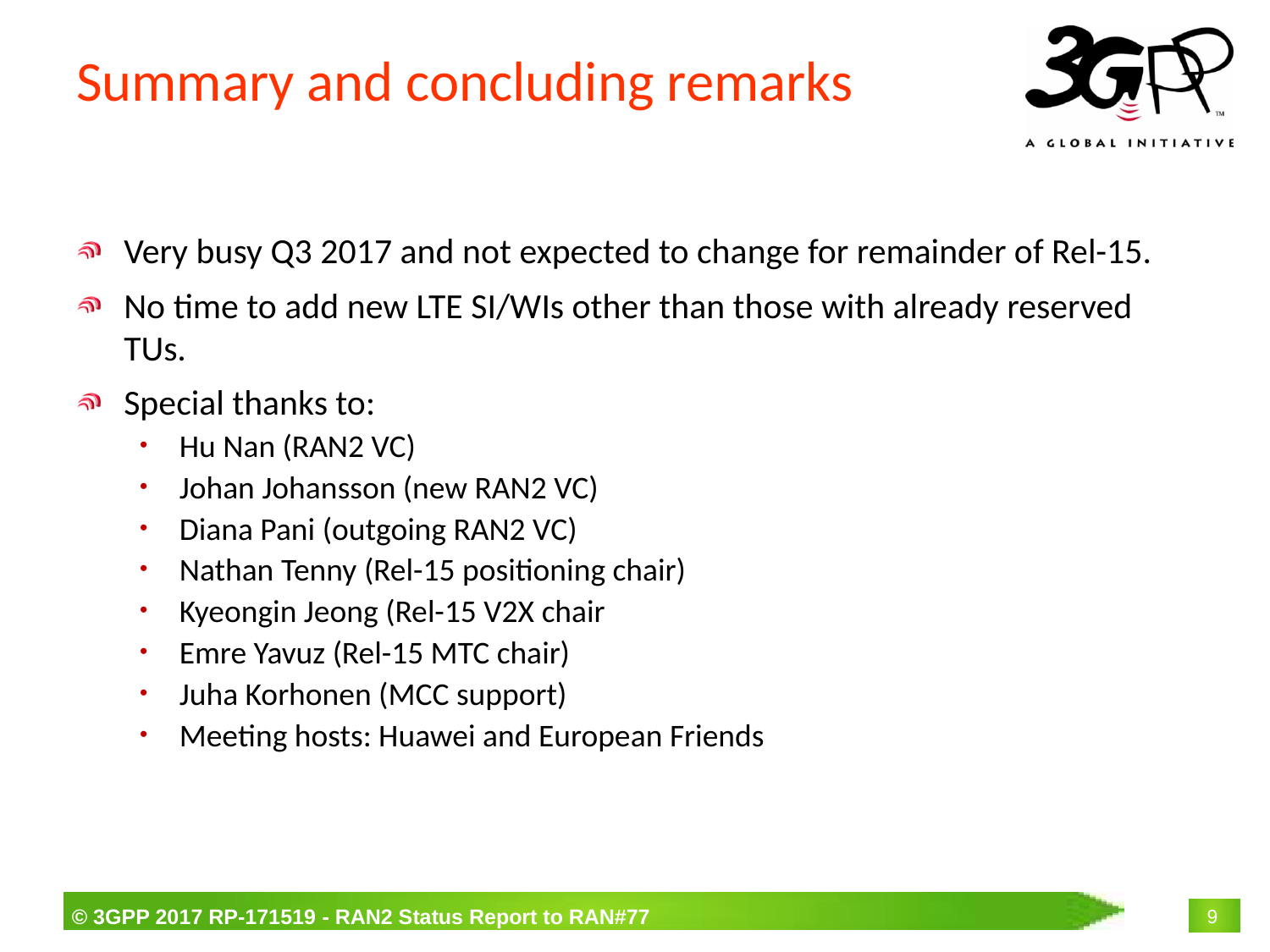

# Summary and concluding remarks
Very busy Q3 2017 and not expected to change for remainder of Rel-15.
No time to add new LTE SI/WIs other than those with already reserved TUs.
Special thanks to:
Hu Nan (RAN2 VC)
Johan Johansson (new RAN2 VC)
Diana Pani (outgoing RAN2 VC)
Nathan Tenny (Rel-15 positioning chair)
Kyeongin Jeong (Rel-15 V2X chair
Emre Yavuz (Rel-15 MTC chair)
Juha Korhonen (MCC support)
Meeting hosts: Huawei and European Friends